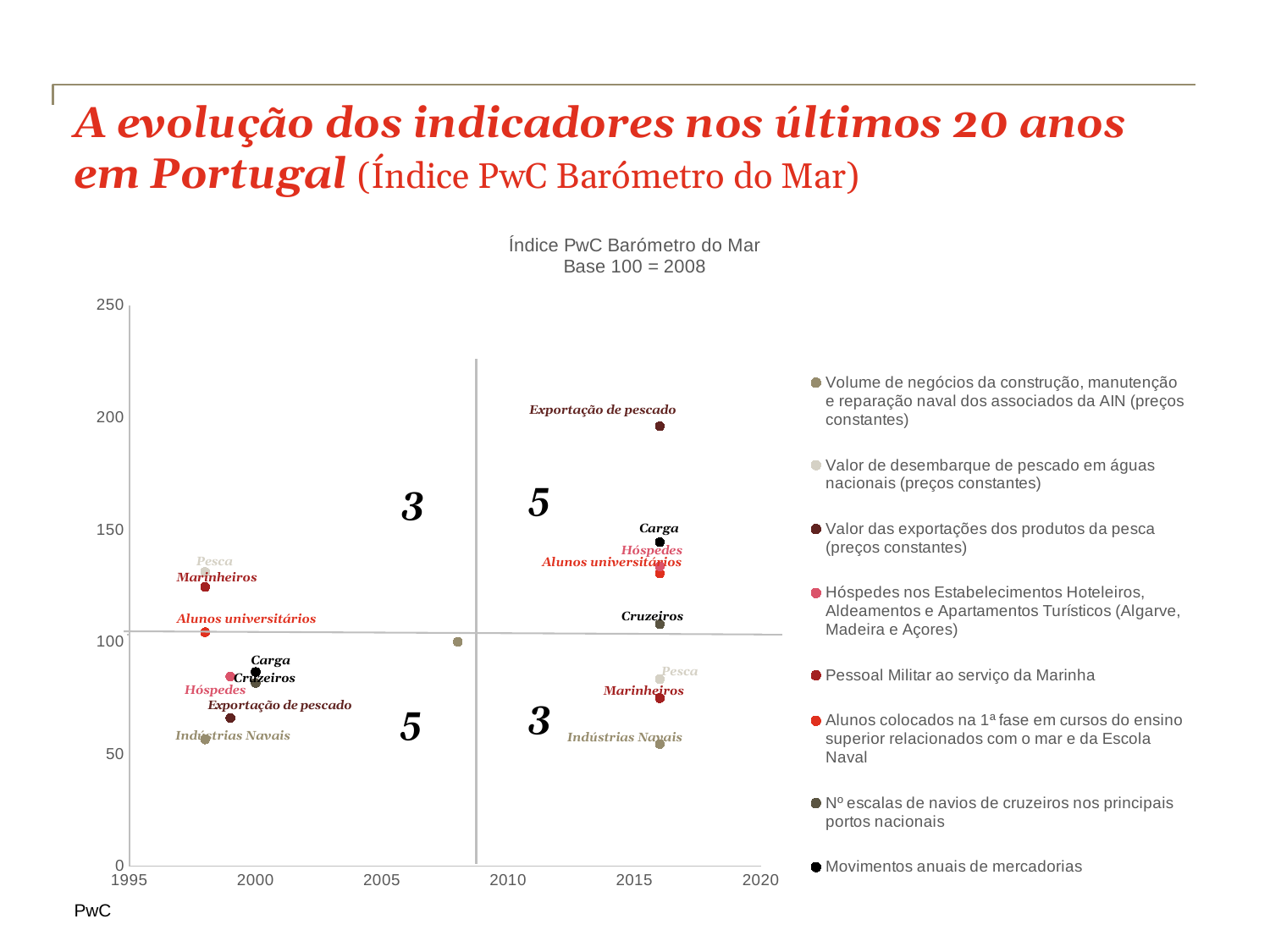

# A evolução dos indicadores nos últimos 20 anos em Portugal (Índice PwC Barómetro do Mar)

### Chart: Índice PwC Barómetro do Mar
Base 100 = 2008

| Category | Volume de negócios da construção, manutenção e reparação naval dos associados da AIN (preços constantes) | Valor de desembarque de pescado em águas nacionais (preços constantes) | Valor das exportações dos produtos da pesca (preços constantes) | Hóspedes nos Estabelecimentos Hoteleiros, Aldeamentos e Apartamentos Turísticos (Algarve, Madeira e Açores) | Pessoal Militar ao serviço da Marinha | Alunos colocados na 1ª fase em cursos do ensino superior relacionados com o mar e da Escola Naval | Nº escalas de navios de cruzeiros nos principais portos nacionais | Movimentos anuais de mercadorias |
|---|---|---|---|---|---|---|---|---|
Exportação de pescado
3
Carga
Hóspedes
Pesca
Alunos universitários
Marinheiros
Cruzeiros
Alunos universitários
Carga
Pesca
Cruzeiros
Hóspedes
Marinheiros
5
Indústrias Navais
Indústrias Navais